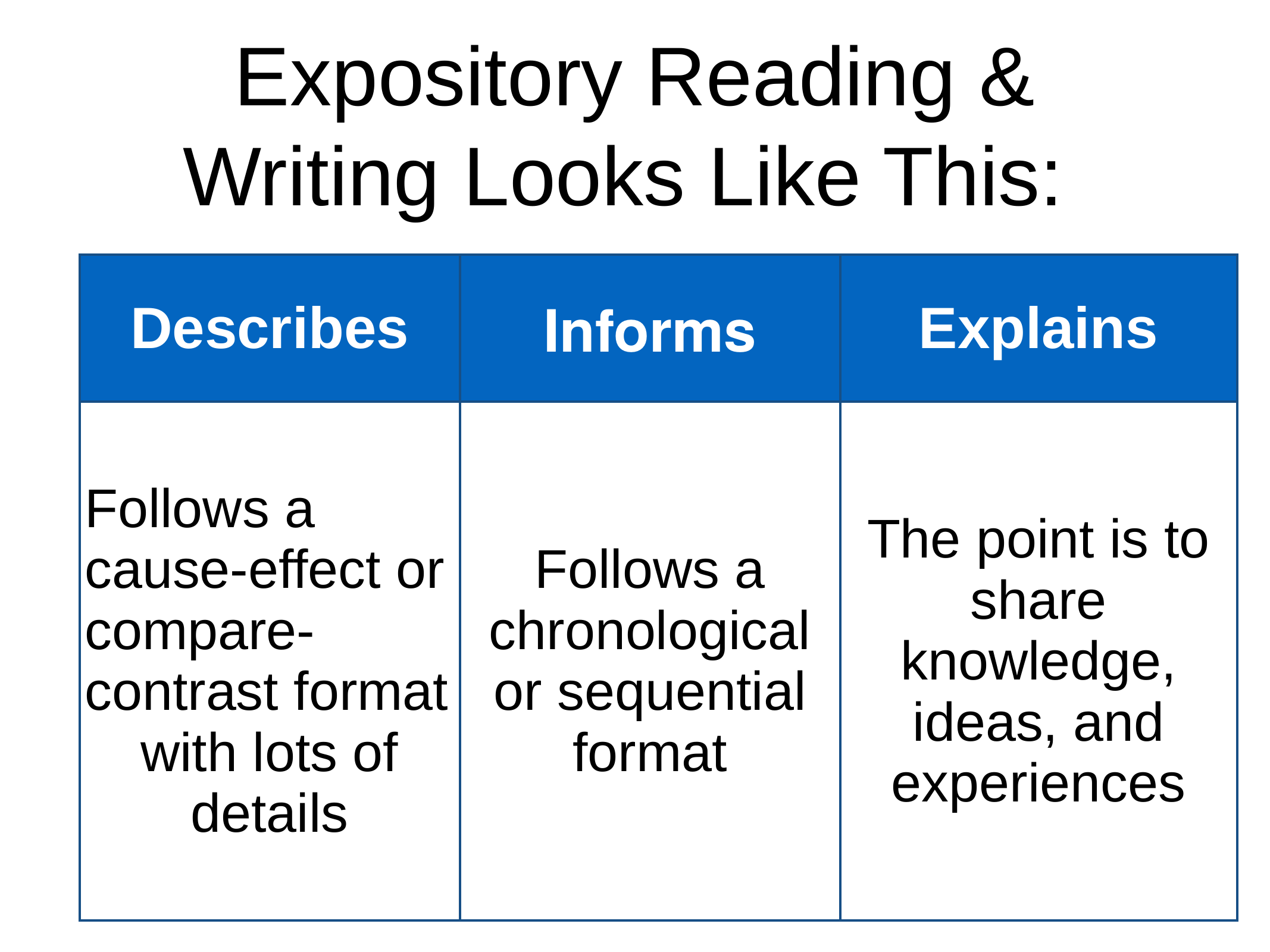

# Expository Reading & Writing Looks Like This:
| Describes | Informs | Explains |
| --- | --- | --- |
| Follows a cause-effect or compare-contrast format with lots of details | Follows a chronological or sequential format | The point is to share knowledge, ideas, and experiences |